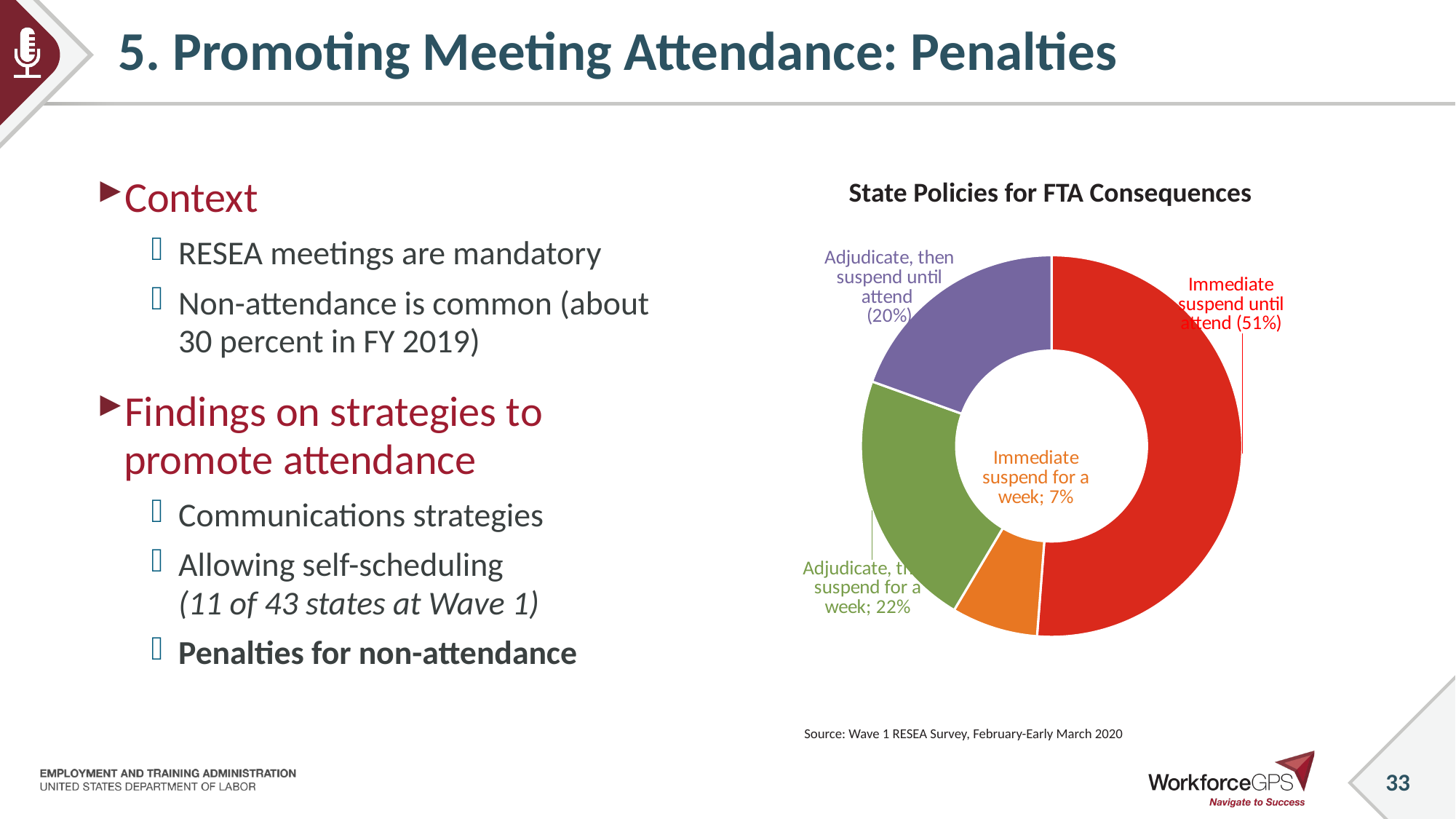

# 5. Promoting Meeting Attendance: Penalties
Context
RESEA meetings are mandatory
Non-attendance is common (about 30 percent in FY 2019)
Findings on strategies to promote attendance
Communications strategies
Allowing self-scheduling
(11 of 43 states at Wave 1)
Penalties for non-attendance

State Policies for FTA Consequences

### Chart

| Category | Sales |
|---|---|
| Immediate suspend until attend | 0.5121951219512195 |
| Immediate suspend for a week | 0.07317073170731707 |
| Adjudicate, then suspend for a week | 0.21951219512195122 |
| Adjudicate, then suspend until attend | 0.1951219512195122 |
Source: Wave 1 RESEA Survey, February-Early March 2020
33